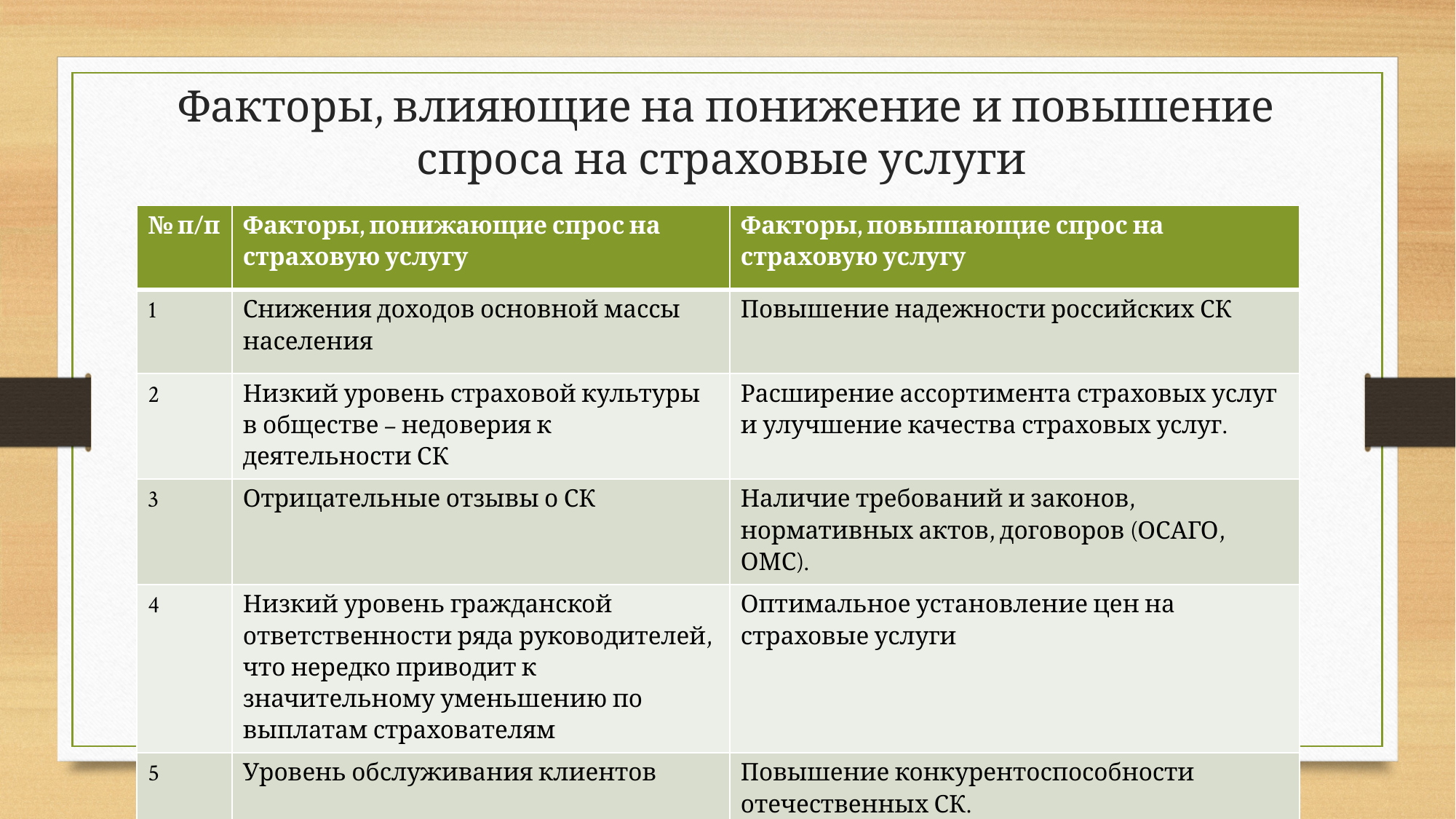

# Факторы, влияющие на понижение и повышение спроса на страховые услуги
| № п/п | Факторы, понижающие спрос на страховую услугу | Факторы, повышающие спрос на страховую услугу |
| --- | --- | --- |
| 1 | Снижения доходов основной массы населения | Повышение надежности российских СК |
| 2 | Низкий уровень страховой культуры в обществе – недоверия к деятельности СК | Расширение ассортимента страховых услуг и улучшение качества страховых услуг. |
| 3 | Отрицательные отзывы о СК | Наличие требований и законов, нормативных актов, договоров (ОСАГО, ОМС). |
| 4 | Низкий уровень гражданской ответственности ряда руководителей, что нередко приводит к значительному уменьшению по выплатам страхователям | Оптимальное установление цен на страховые услуги |
| 5 | Уровень обслуживания клиентов | Повышение конкурентоспособности отечественных СК. |